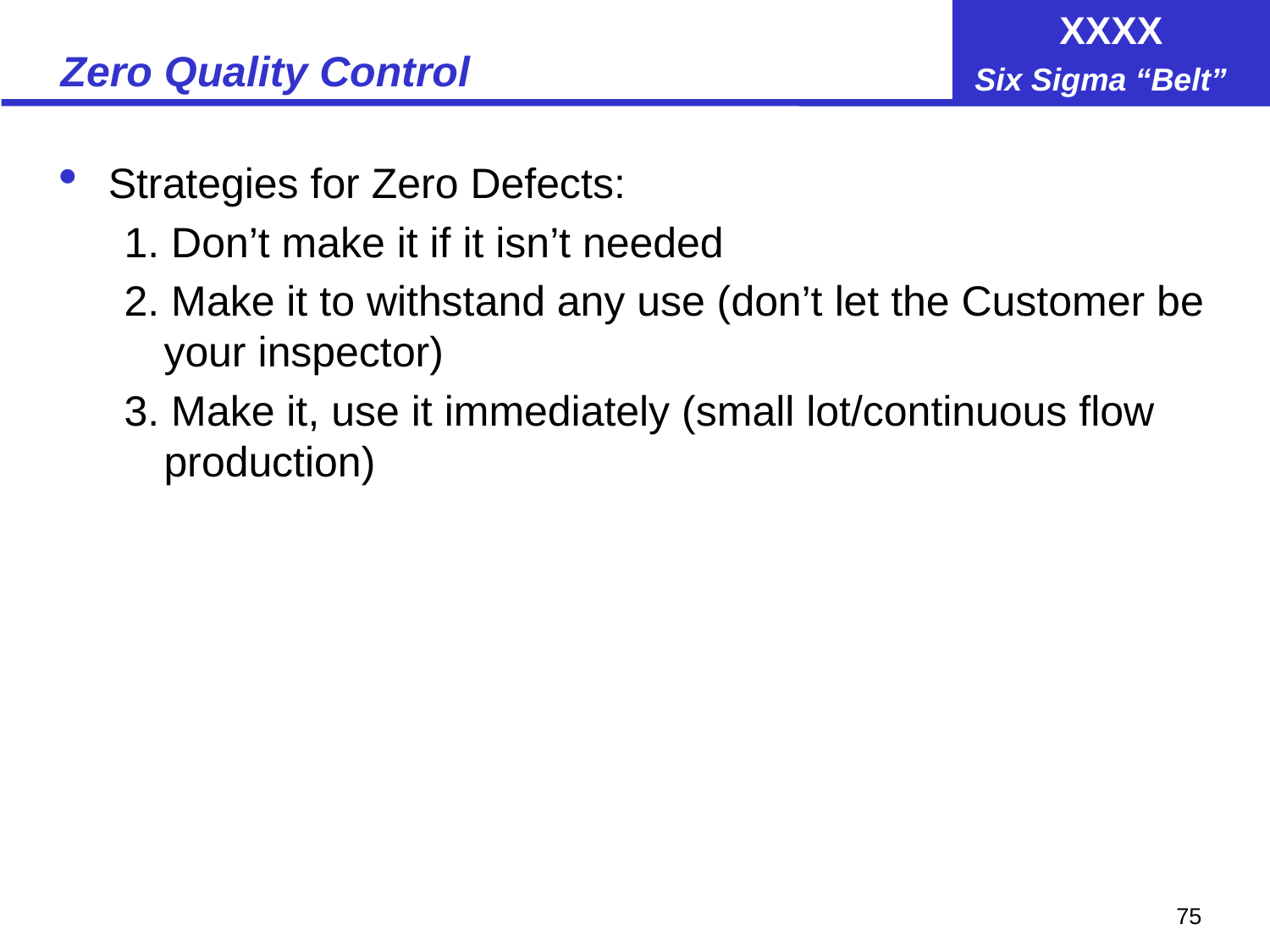

# Zero Quality Control
Strategies for Zero Defects:
1. Don’t make it if it isn’t needed
2. Make it to withstand any use (don’t let the Customer be your inspector)
3. Make it, use it immediately (small lot/continuous flow production)